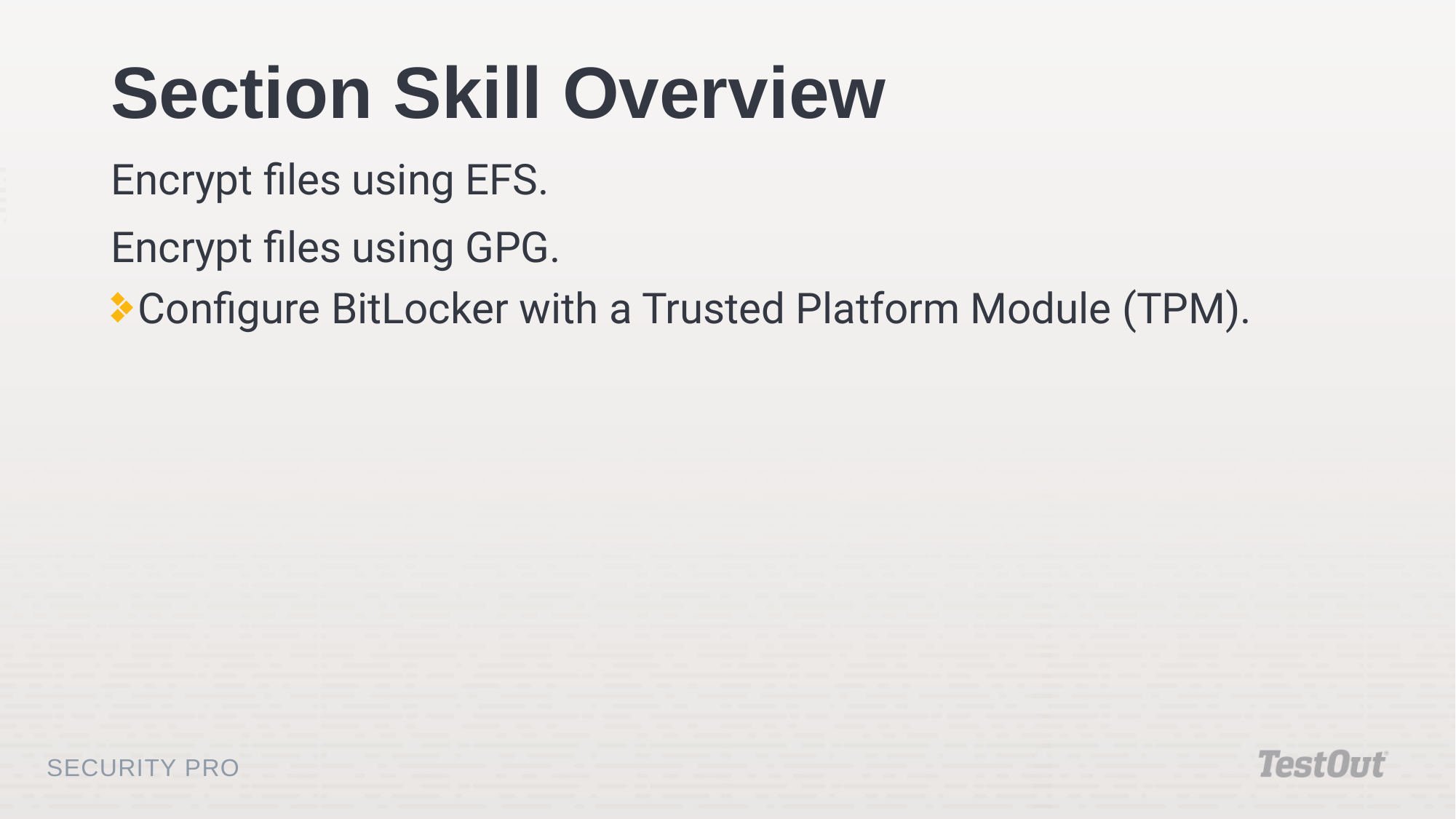

# Section Skill Overview
Encrypt files using EFS.
Encrypt files using GPG.
Configure BitLocker with a Trusted Platform Module (TPM).
Security Pro